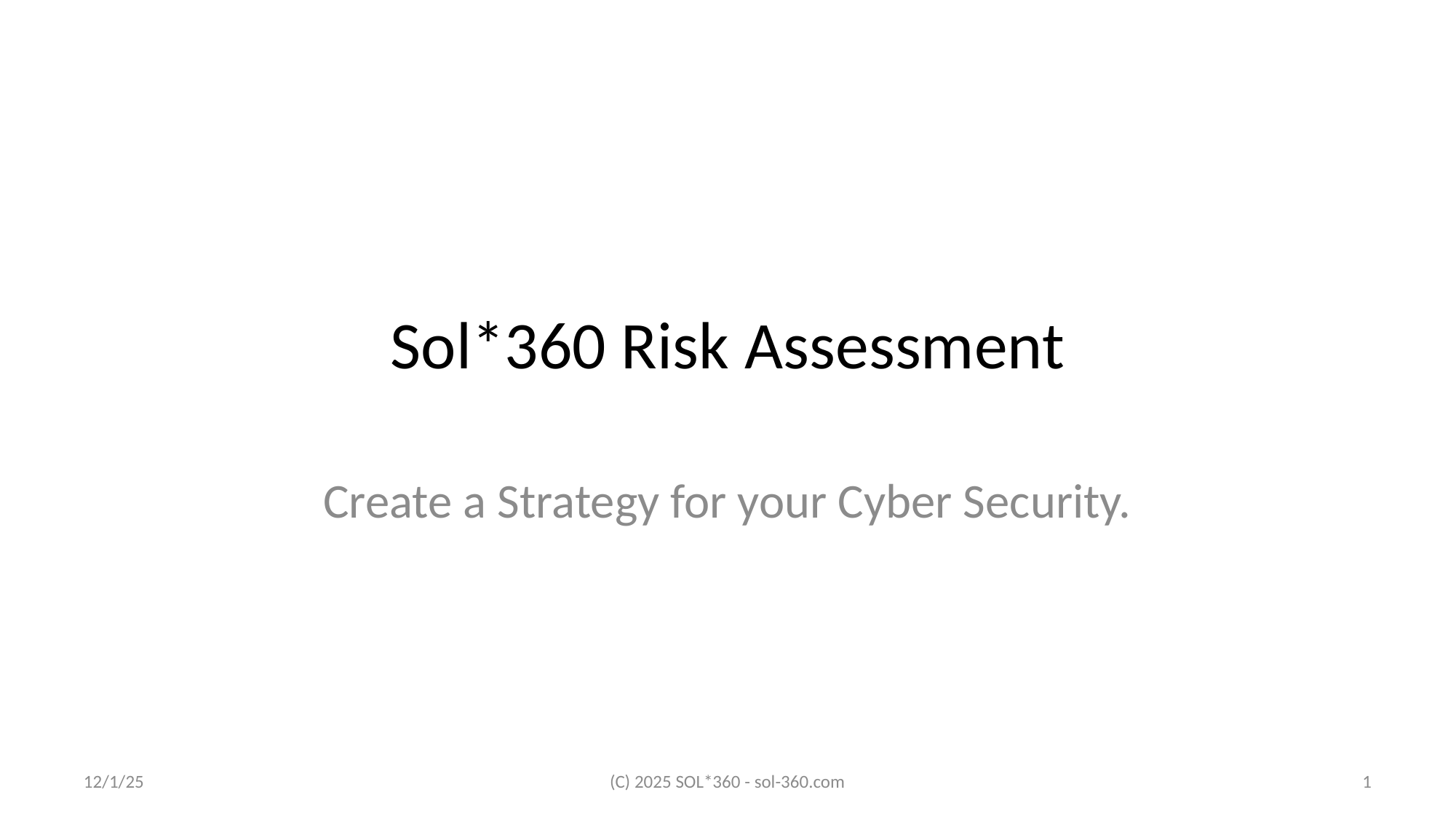

# Sol*360 Risk Assessment
Create a Strategy for your Cyber Security.
12/1/25
(C) 2025 SOL*360 - sol-360.com
1